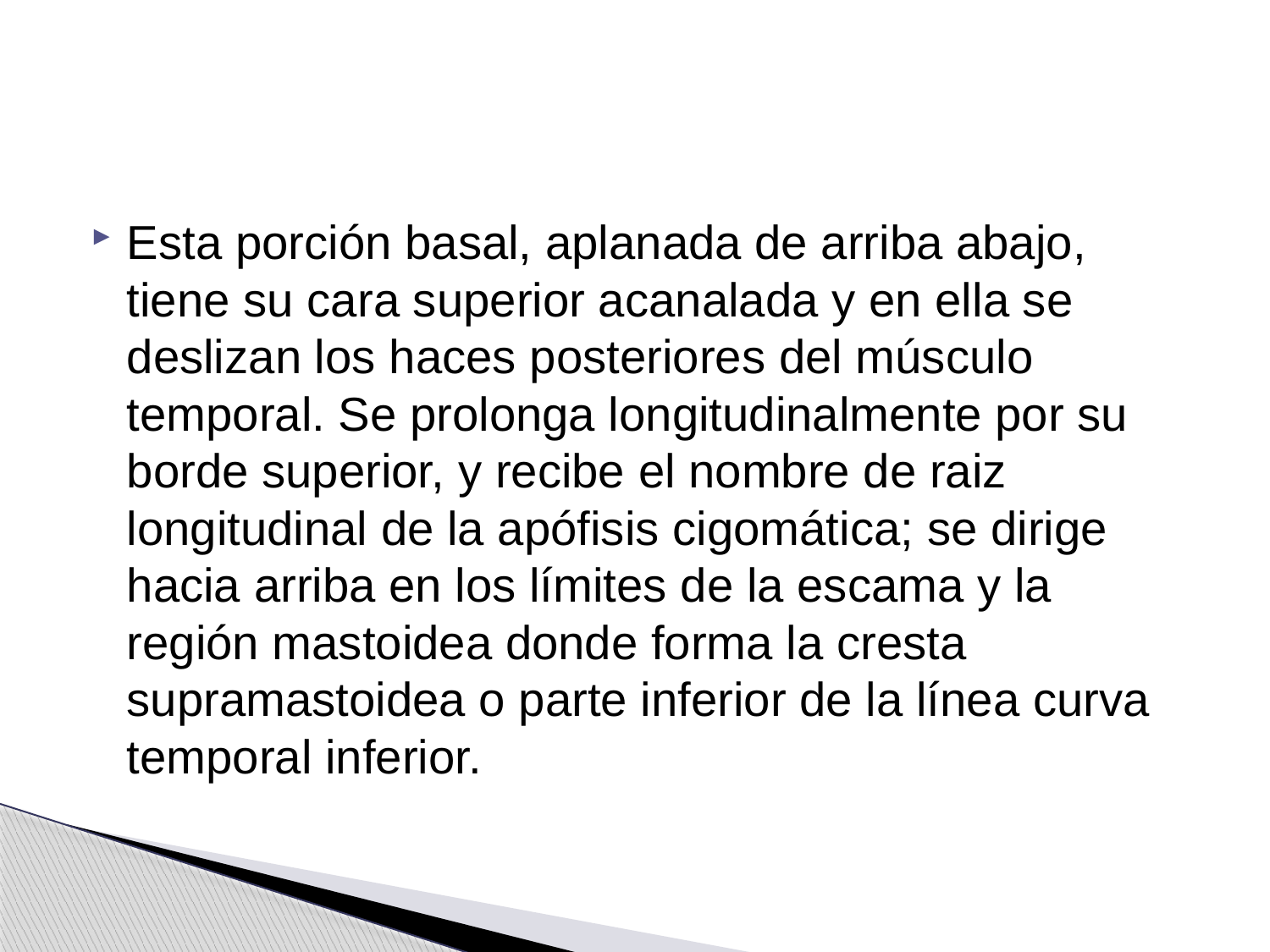

#
Esta porción basal, aplanada de arriba abajo, tiene su cara superior acanalada y en ella se deslizan los haces posteriores del músculo temporal. Se prolonga longitudinalmente por su   borde superior, y recibe el nombre de raiz longitudinal de la apófisis cigomática; se dirige hacia arriba en los límites de la escama y la región mastoidea donde forma la cresta supramastoidea o parte inferior de la línea curva  temporal inferior.